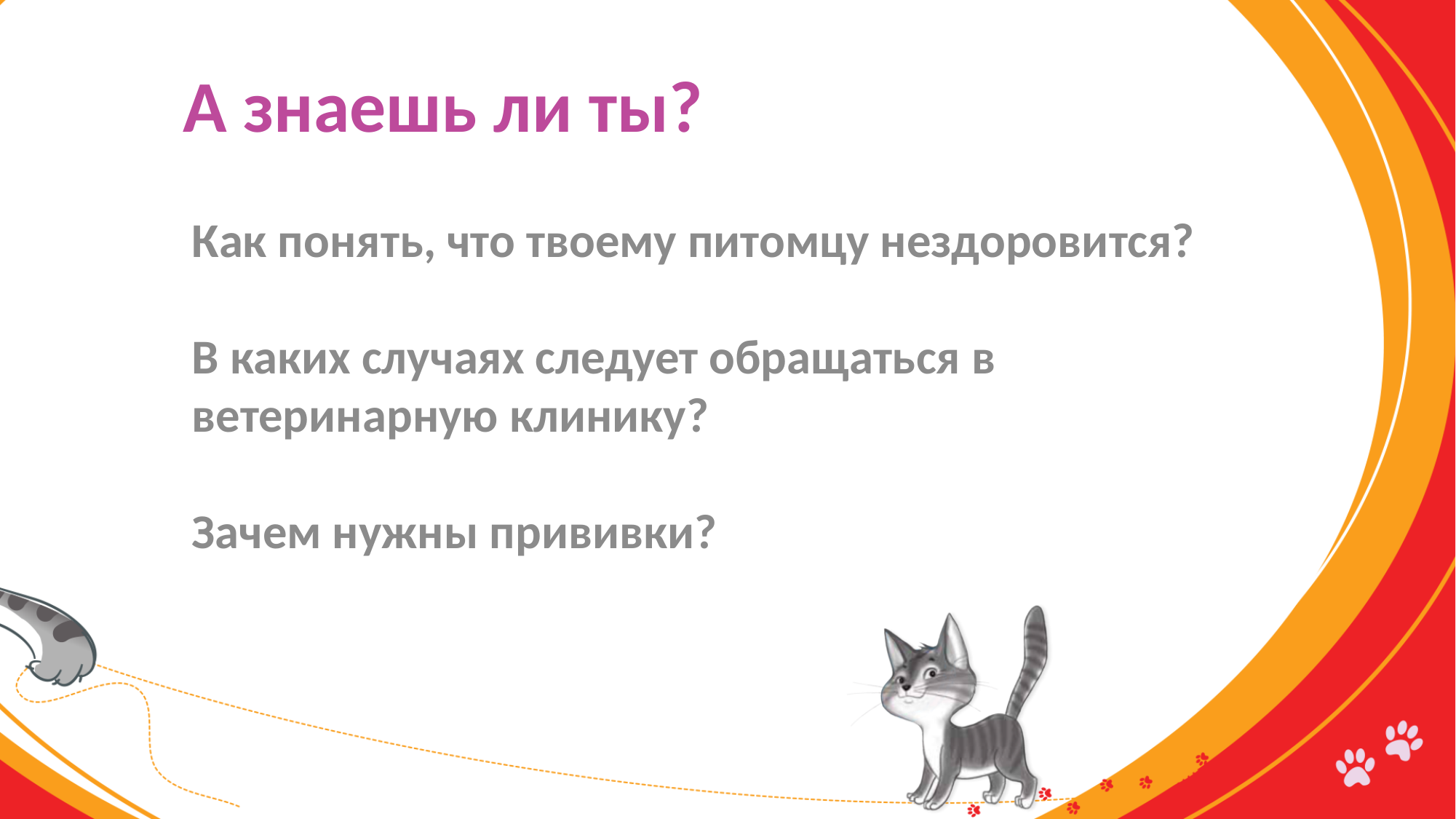

# А знаешь ли ты?
Как понять, что твоему питомцу нездоровится?

В каких случаях следует обращаться в ветеринарную клинику?

Зачем нужны прививки?